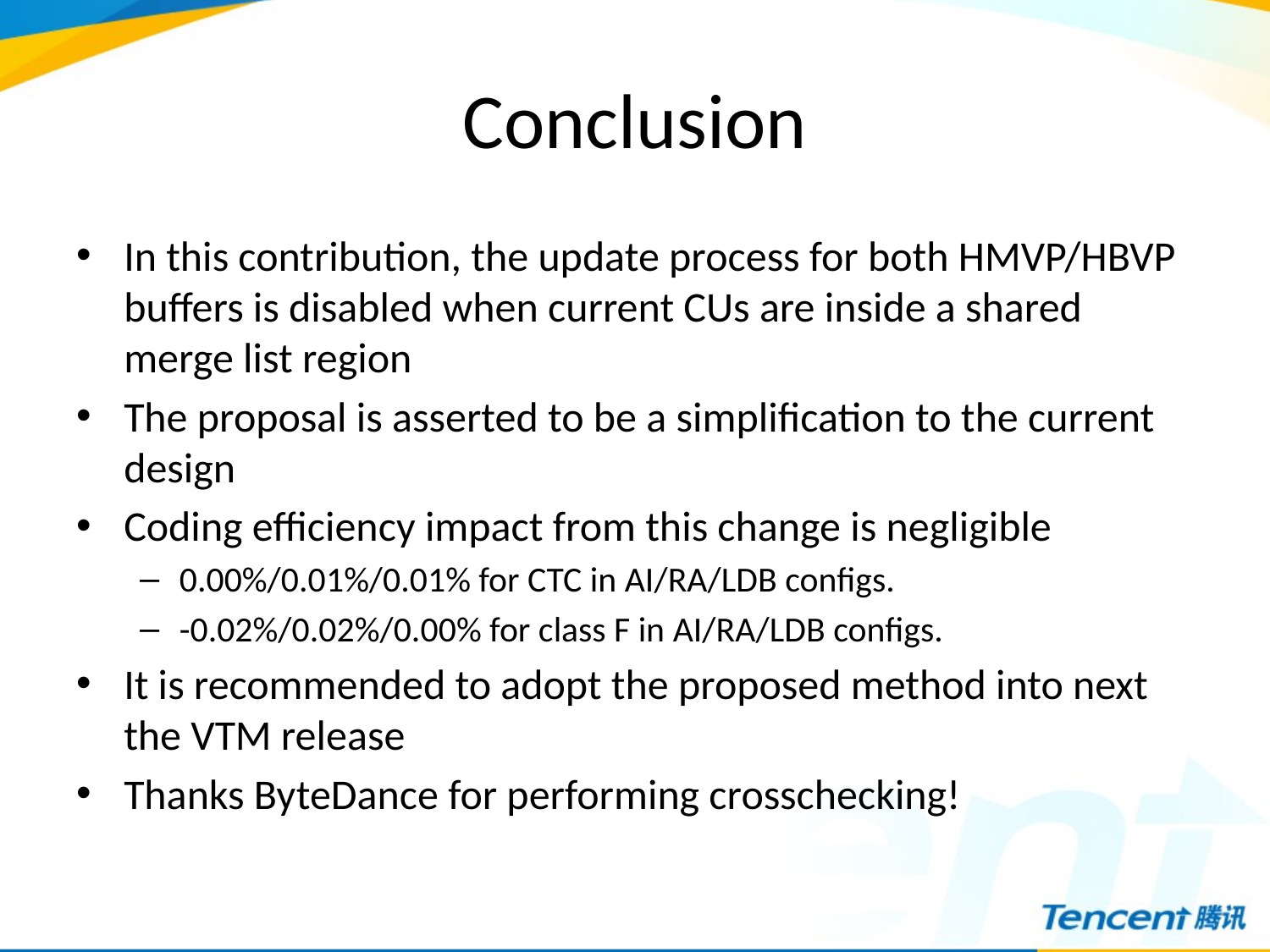

# Conclusion
In this contribution, the update process for both HMVP/HBVP buffers is disabled when current CUs are inside a shared merge list region
The proposal is asserted to be a simplification to the current design
Coding efficiency impact from this change is negligible
0.00%/0.01%/0.01% for CTC in AI/RA/LDB configs.
-0.02%/0.02%/0.00% for class F in AI/RA/LDB configs.
It is recommended to adopt the proposed method into next the VTM release
Thanks ByteDance for performing crosschecking!